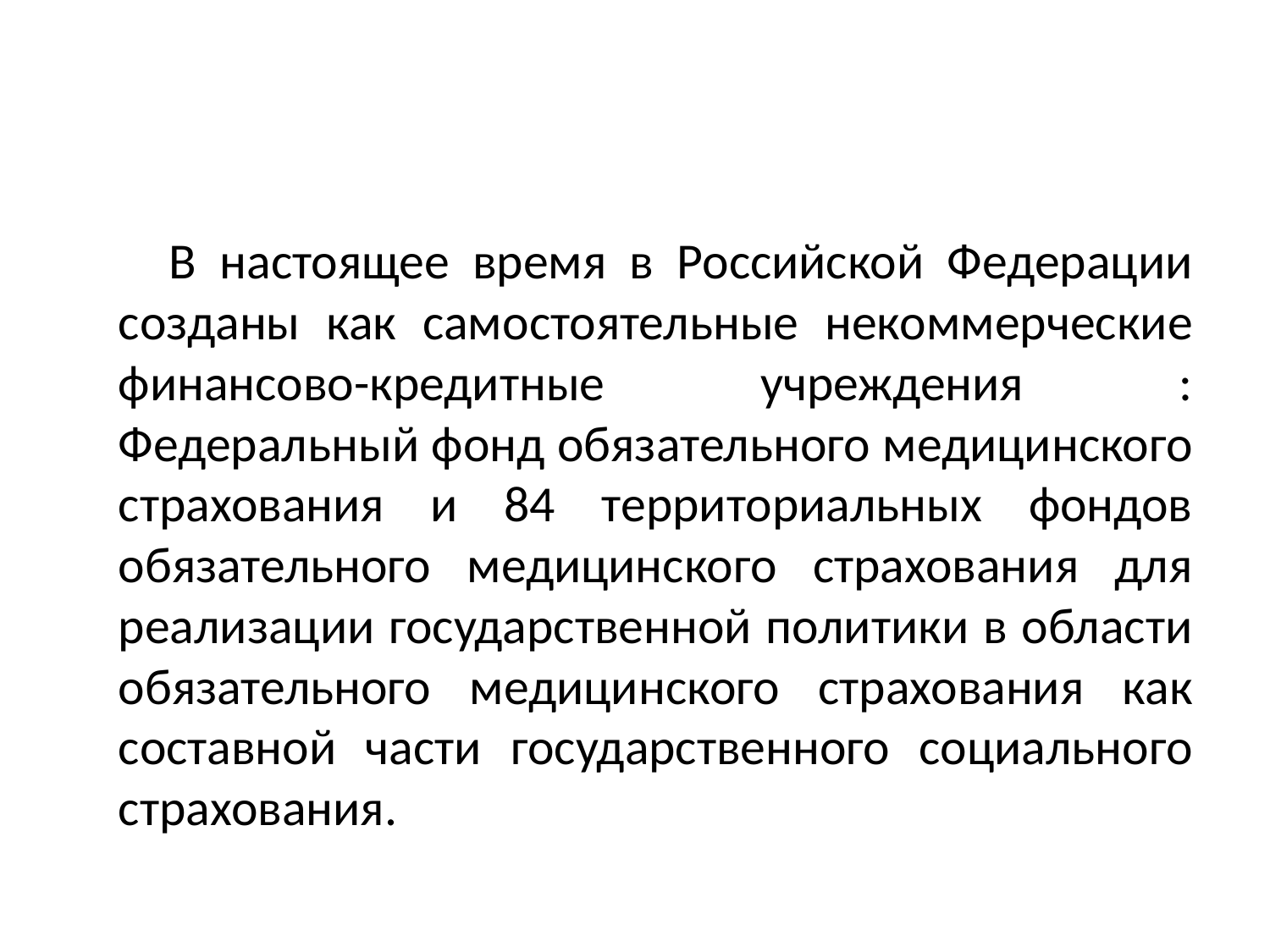

#
    В настоящее время в Российской Федерации созданы как самостоятельные некоммерческие финансово-кредитные учреждения : Федеральный фонд обязательного медицинского страхования и 84 территориальных фондов обязательного медицинского страхования для реализации государственной политики в области обязательного медицинского страхования как составной части государственного социального страхования.